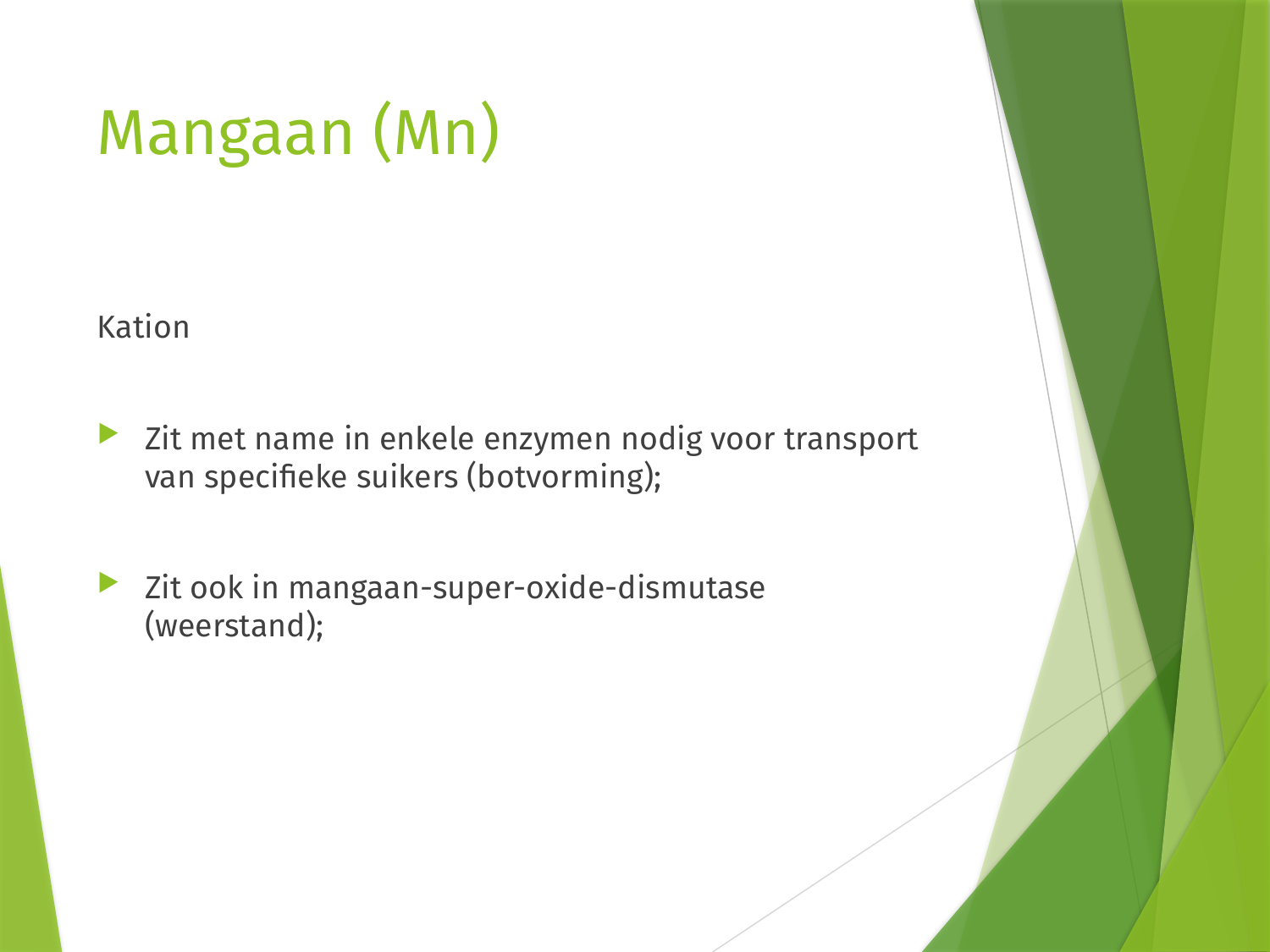

# Mangaan (Mn)
Kation

Zit met name in enkele enzymen nodig voor transport van specifieke suikers (botvorming);

Zit ook in mangaan-super-oxide-dismutase (weerstand);